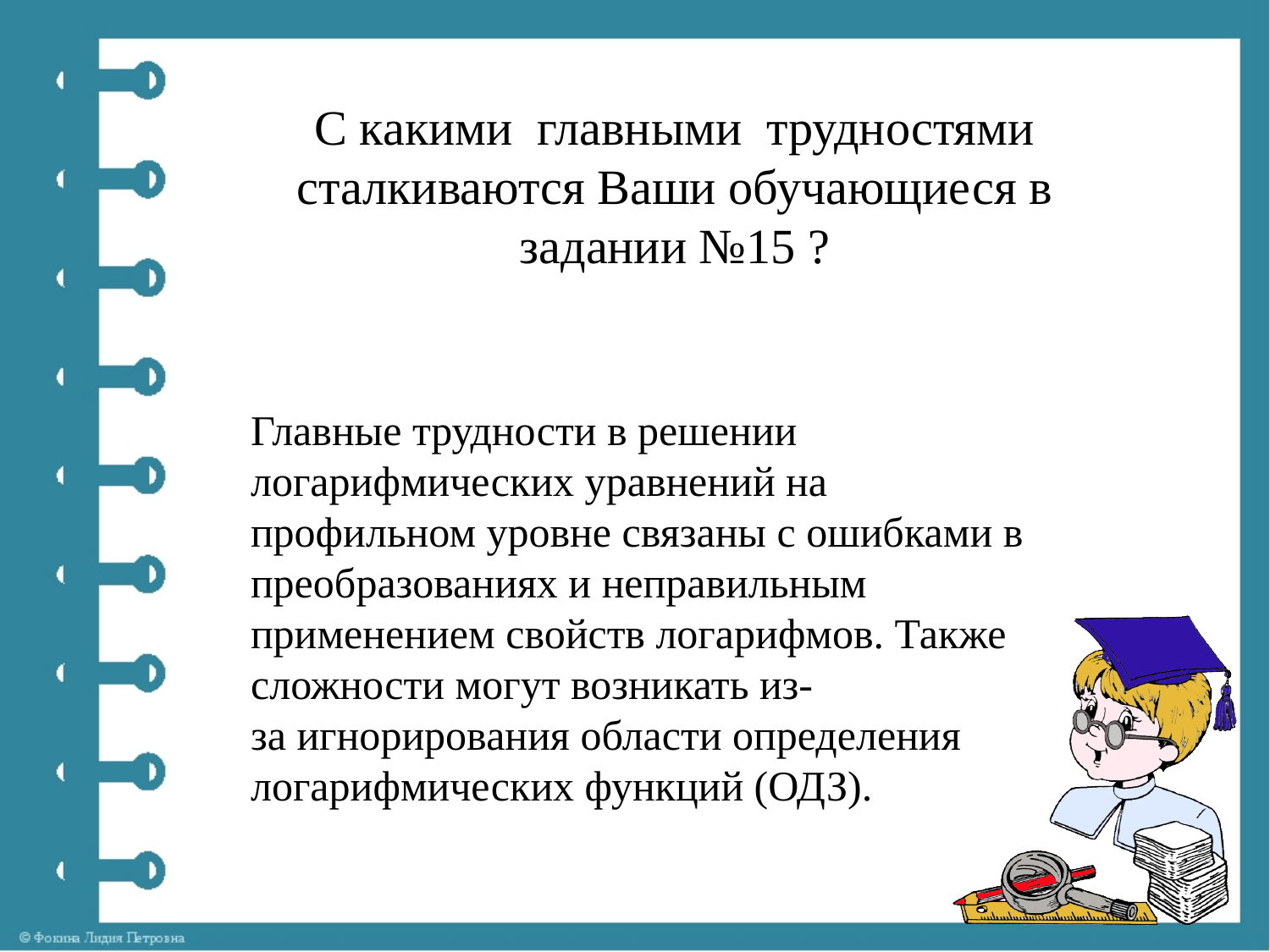

С какими  главными  трудностями сталкиваются Ваши обучающиеся в задании №15 ?
Главные трудности в решении логарифмических уравнений на профильном уровне связаны с ошибками в преобразованиях и неправильным применением свойств логарифмов. Также сложности могут возникать из-  за игнорирования области определения логарифмических функций (ОДЗ).